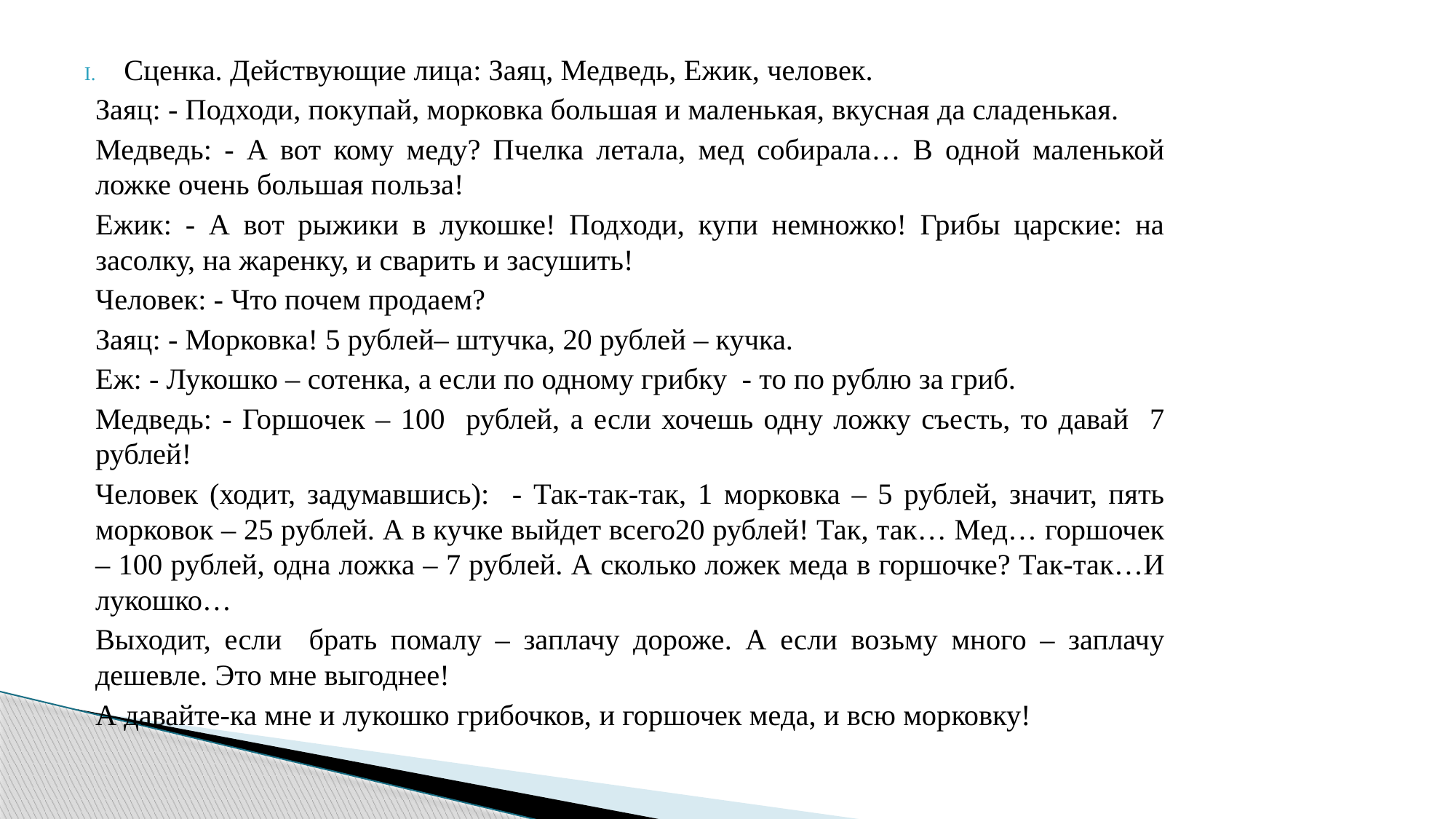

Сценка. Действующие лица: Заяц, Медведь, Ежик, человек.
Заяц: - Подходи, покупай, морковка большая и маленькая, вкусная да сладенькая.
Медведь: - А вот кому меду? Пчелка летала, мед собирала… В одной маленькой ложке очень большая польза!
Ежик: - А вот рыжики в лукошке! Подходи, купи немножко! Грибы царские: на засолку, на жаренку, и сварить и засушить!
Человек: - Что почем продаем?
Заяц: - Морковка! 5 рублей– штучка, 20 рублей – кучка.
Еж: - Лукошко – сотенка, а если по одному грибку  - то по рублю за гриб.
Медведь: - Горшочек – 100  рублей, а если хочешь одну ложку съесть, то давай  7 рублей!
Человек (ходит, задумавшись):  - Так-так-так, 1 морковка – 5 рублей, значит, пять морковок – 25 рублей. А в кучке выйдет всего20 рублей! Так, так… Мед… горшочек – 100 рублей, одна ложка – 7 рублей. А сколько ложек меда в горшочке? Так-так…И лукошко…
Выходит, если  брать помалу – заплачу дороже. А если возьму много – заплачу дешевле. Это мне выгоднее!
А давайте-ка мне и лукошко грибочков, и горшочек меда, и всю морковку!